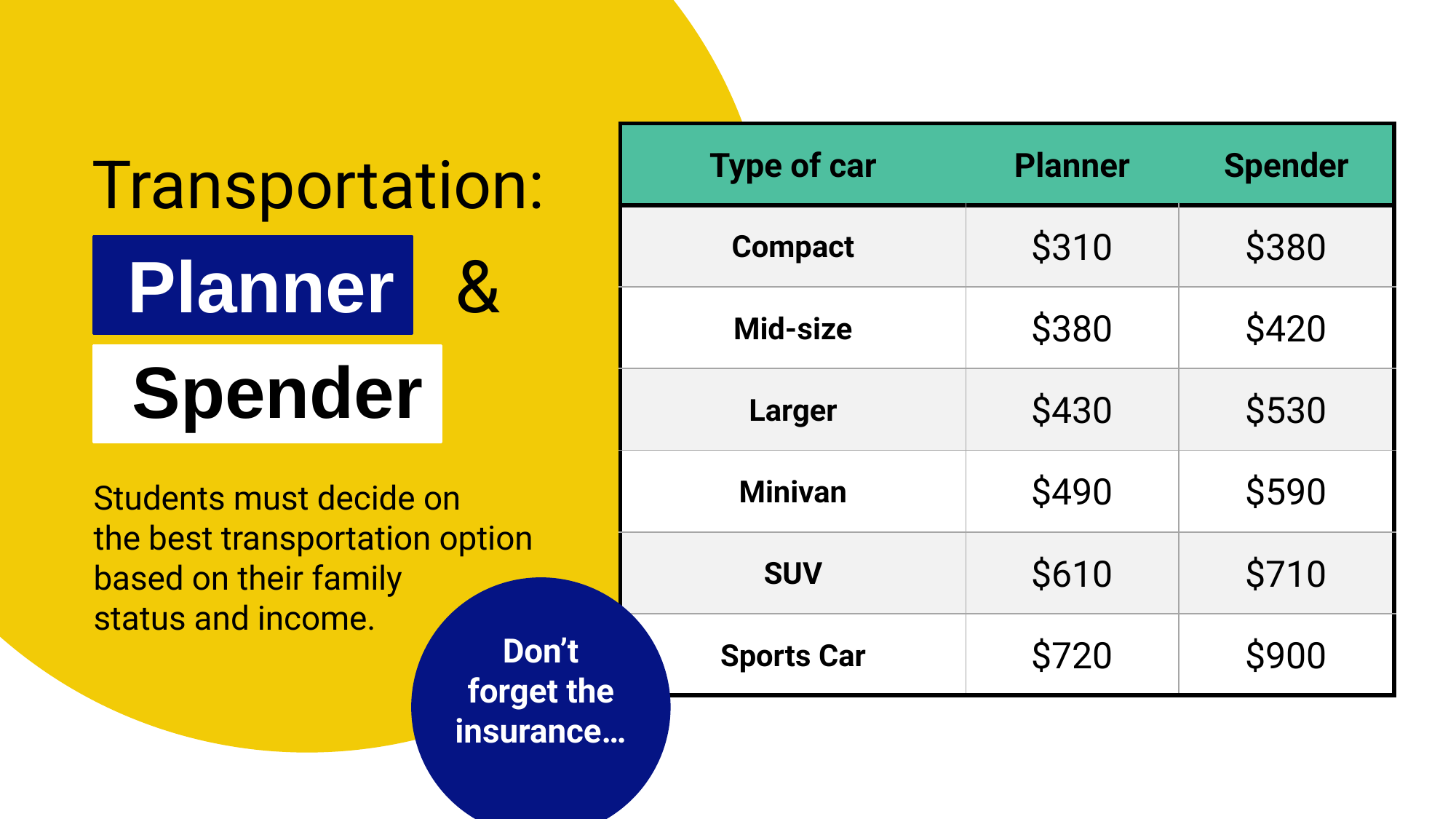

| Type of car | Planner | Spender |
| --- | --- | --- |
| Compact | $310 | $380 |
| Mid-size | $380 | $420 |
| Larger | $430 | $530 |
| Minivan | $490 | $590 |
| SUV | $610 | $710 |
| Sports Car | $720 | $900 |
Transportation:
  Planner   &
  Spender

Students must decide on
the best transportation option based on their family 	      status and income.

Don’t
forget the insurance…